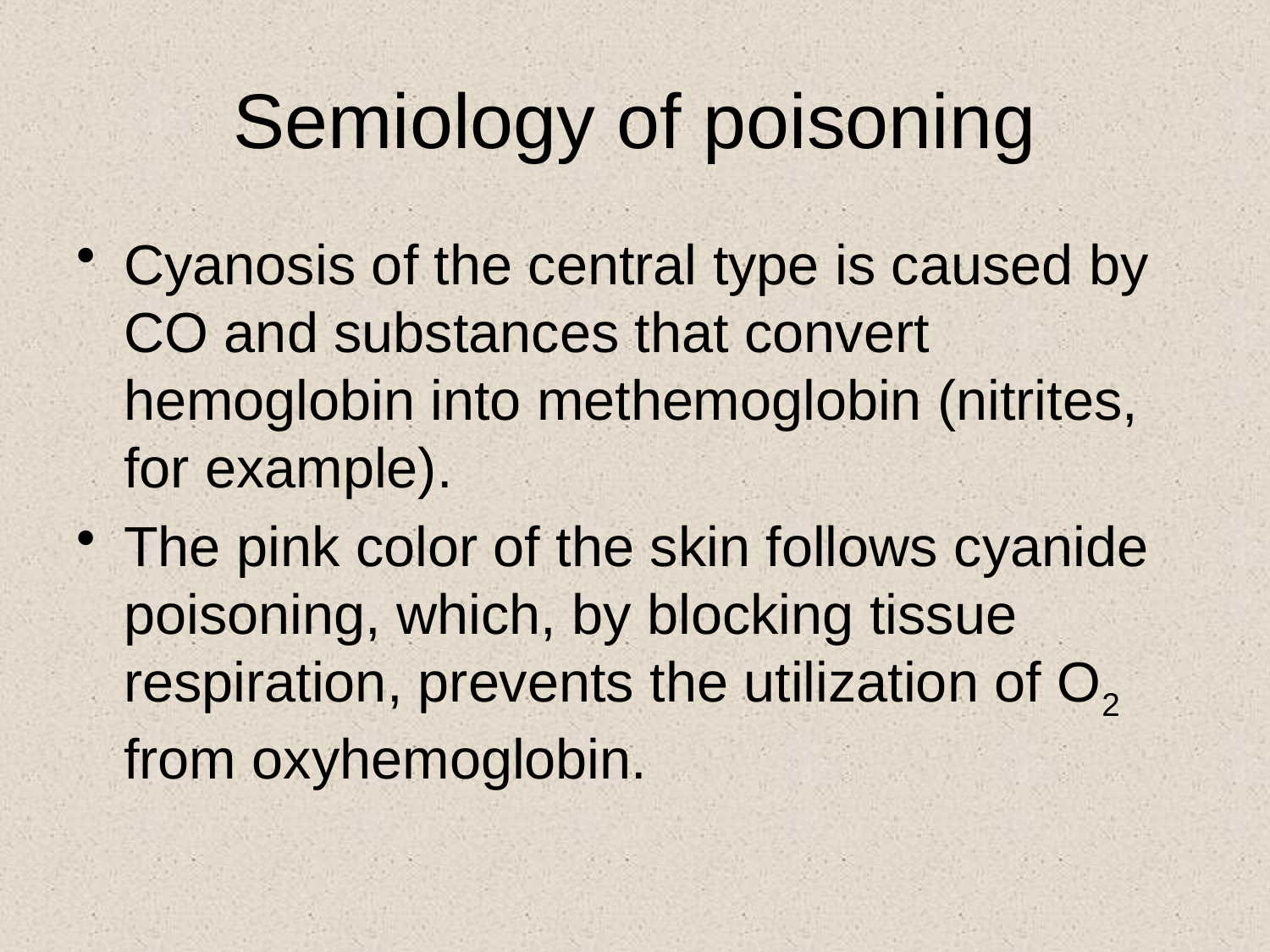

# Semiology of poisoning
Cyanosis of the central type is caused by CO and substances that convert hemoglobin into methemoglobin (nitrites, for example).
The pink color of the skin follows cyanide poisoning, which, by blocking tissue respiration, prevents the utilization of O2 from oxyhemoglobin.